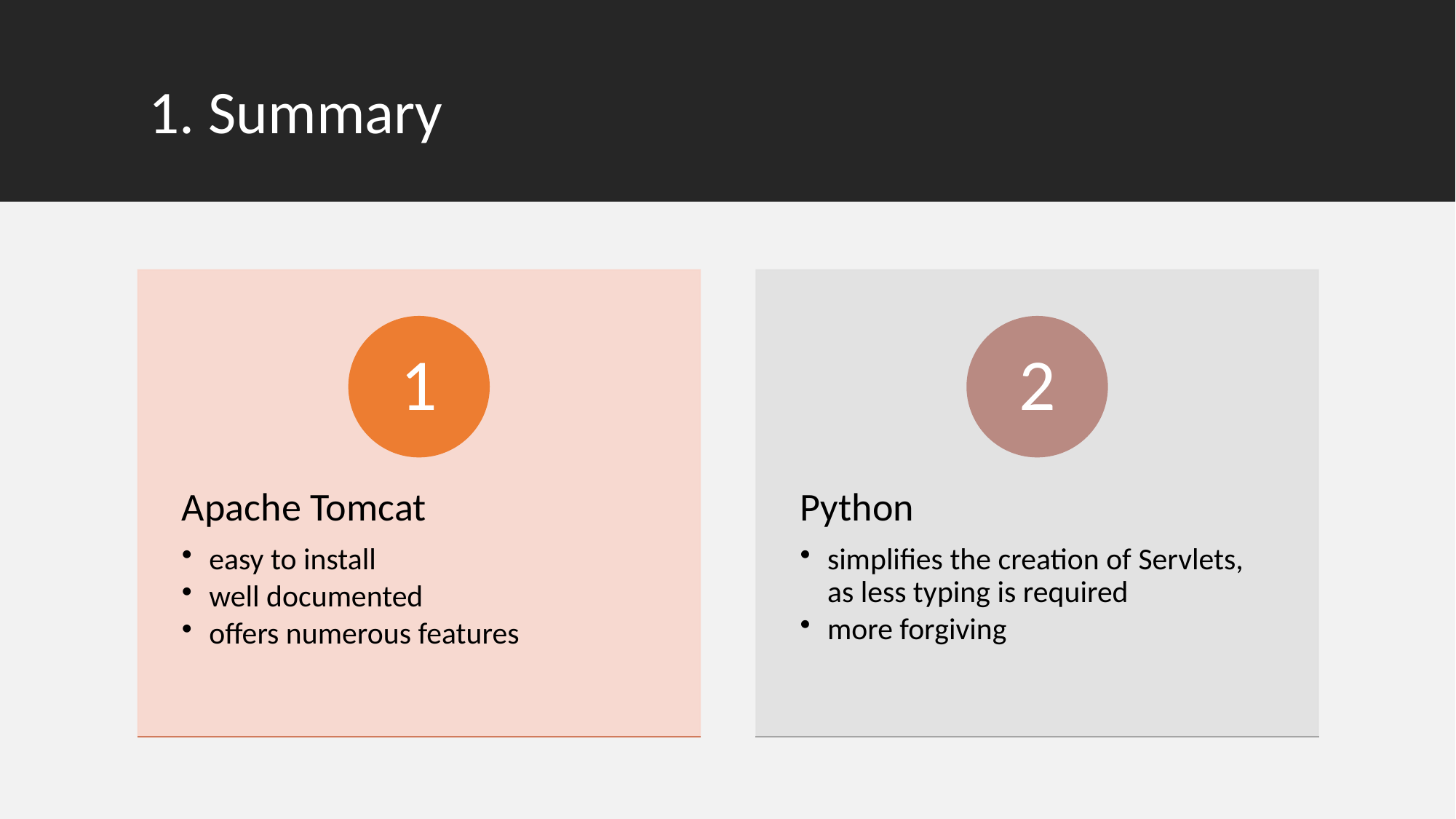

# 1. Summary

Apache Tomcat
easy to install
well documented
offers numerous features
1
Python
simplifies the creation of Servlets, as less typing is required
more forgiving
2